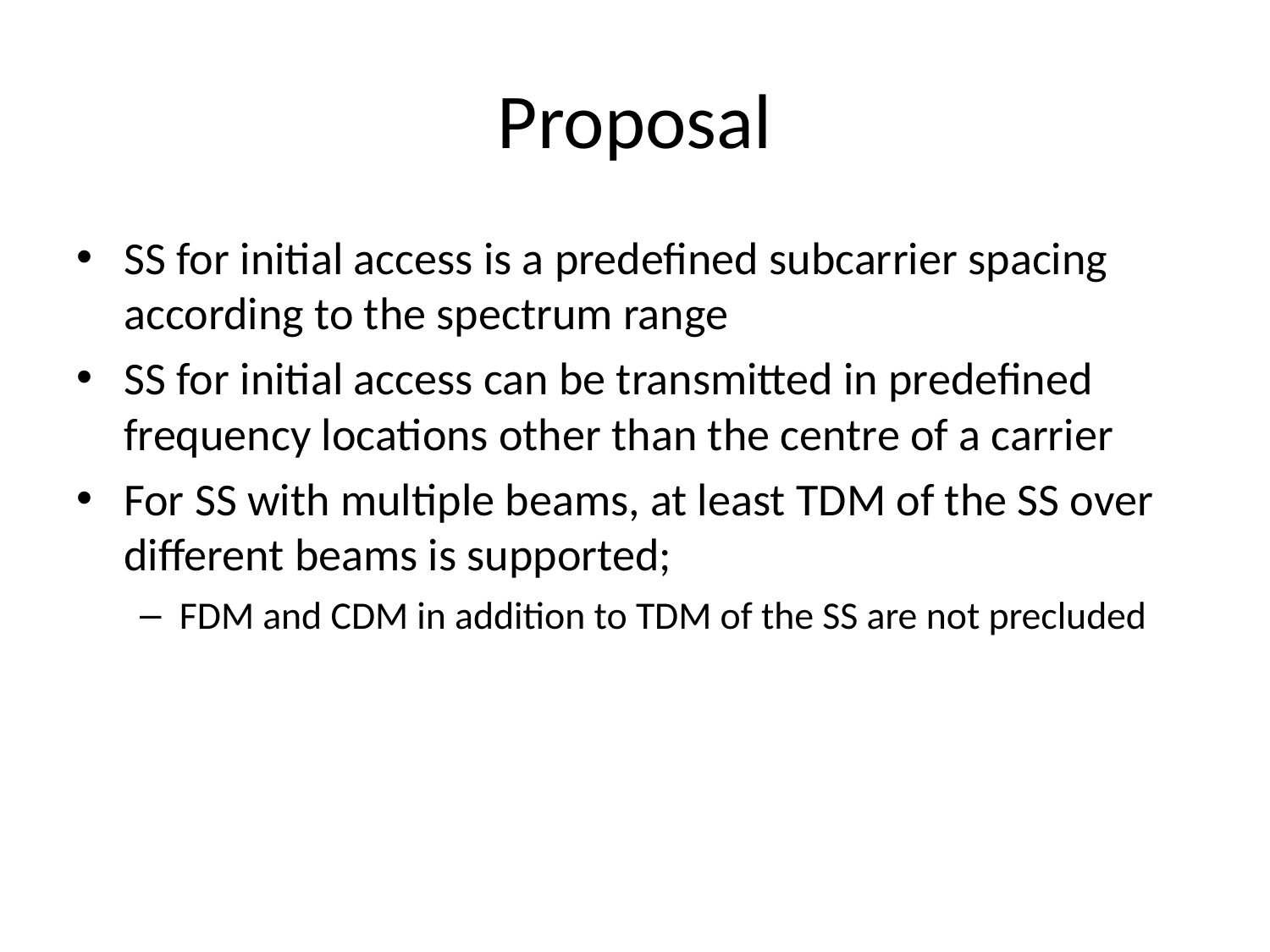

# Proposal
SS for initial access is a predefined subcarrier spacing according to the spectrum range
SS for initial access can be transmitted in predefined frequency locations other than the centre of a carrier
For SS with multiple beams, at least TDM of the SS over different beams is supported;
FDM and CDM in addition to TDM of the SS are not precluded